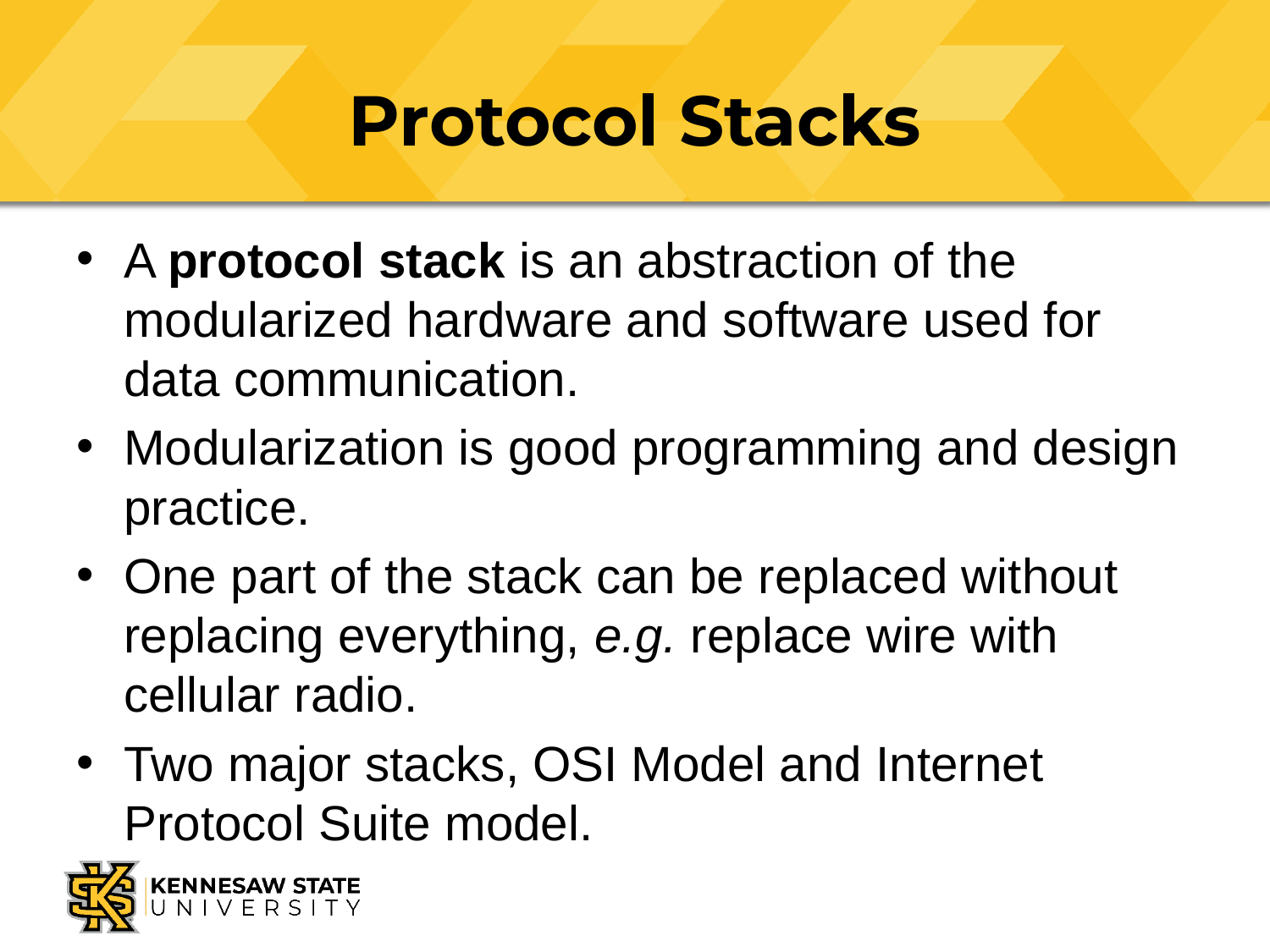

# Protocol Stacks
A protocol stack is an abstraction of the modularized hardware and software used for data communication.
Modularization is good programming and design practice.
One part of the stack can be replaced without replacing everything, e.g. replace wire with cellular radio.
Two major stacks, OSI Model and Internet Protocol Suite model.